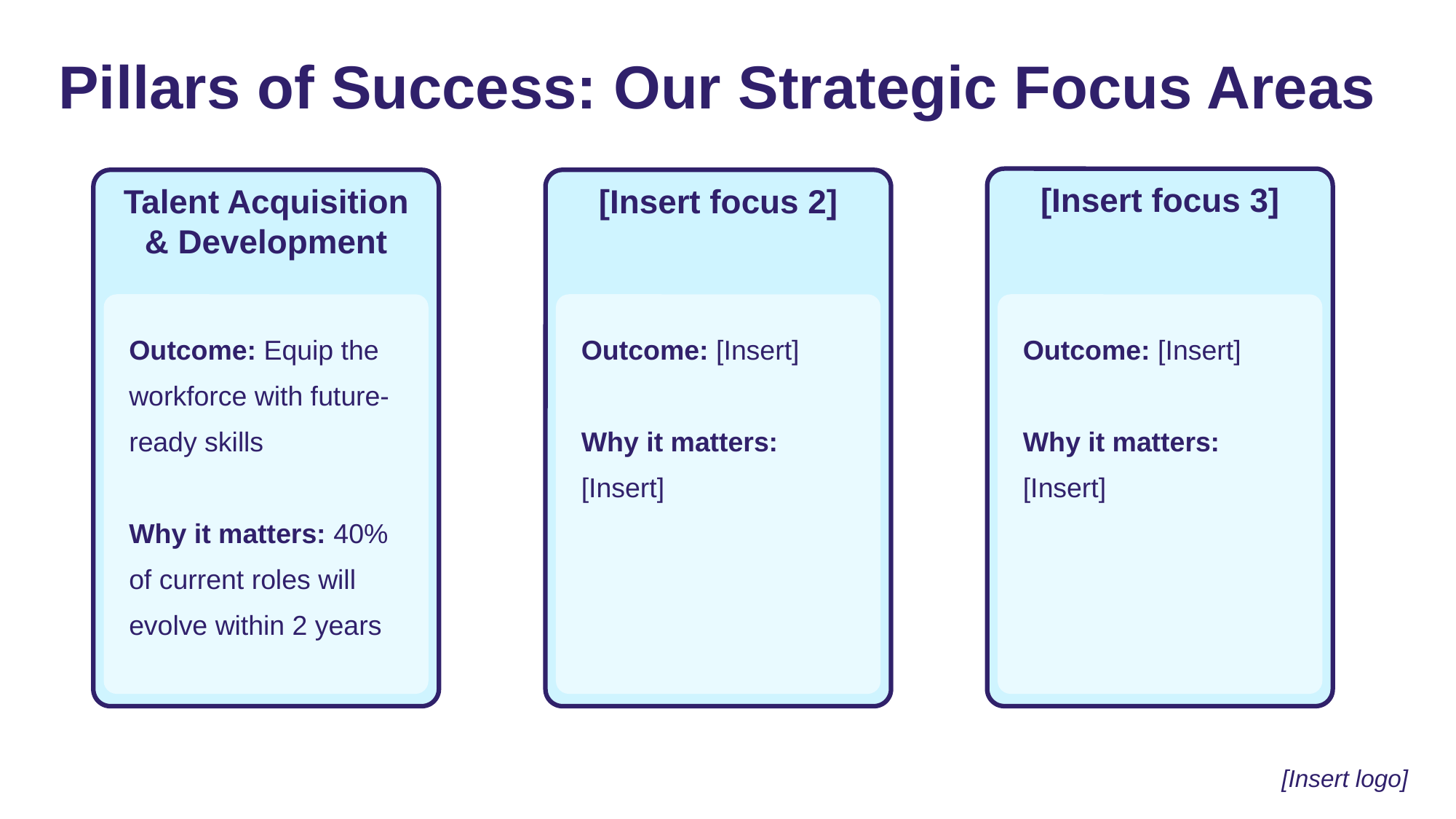

# Pillars of Success: Our Strategic Focus Areas
[Insert focus 3]
Talent Acquisition & Development
[Insert focus 2]
Outcome: Equip the workforce with future-ready skills
Why it matters: 40% of current roles will evolve within 2 years
Outcome: [Insert]
Why it matters: [Insert]
Outcome: [Insert]
Why it matters: [Insert]
[Insert logo]